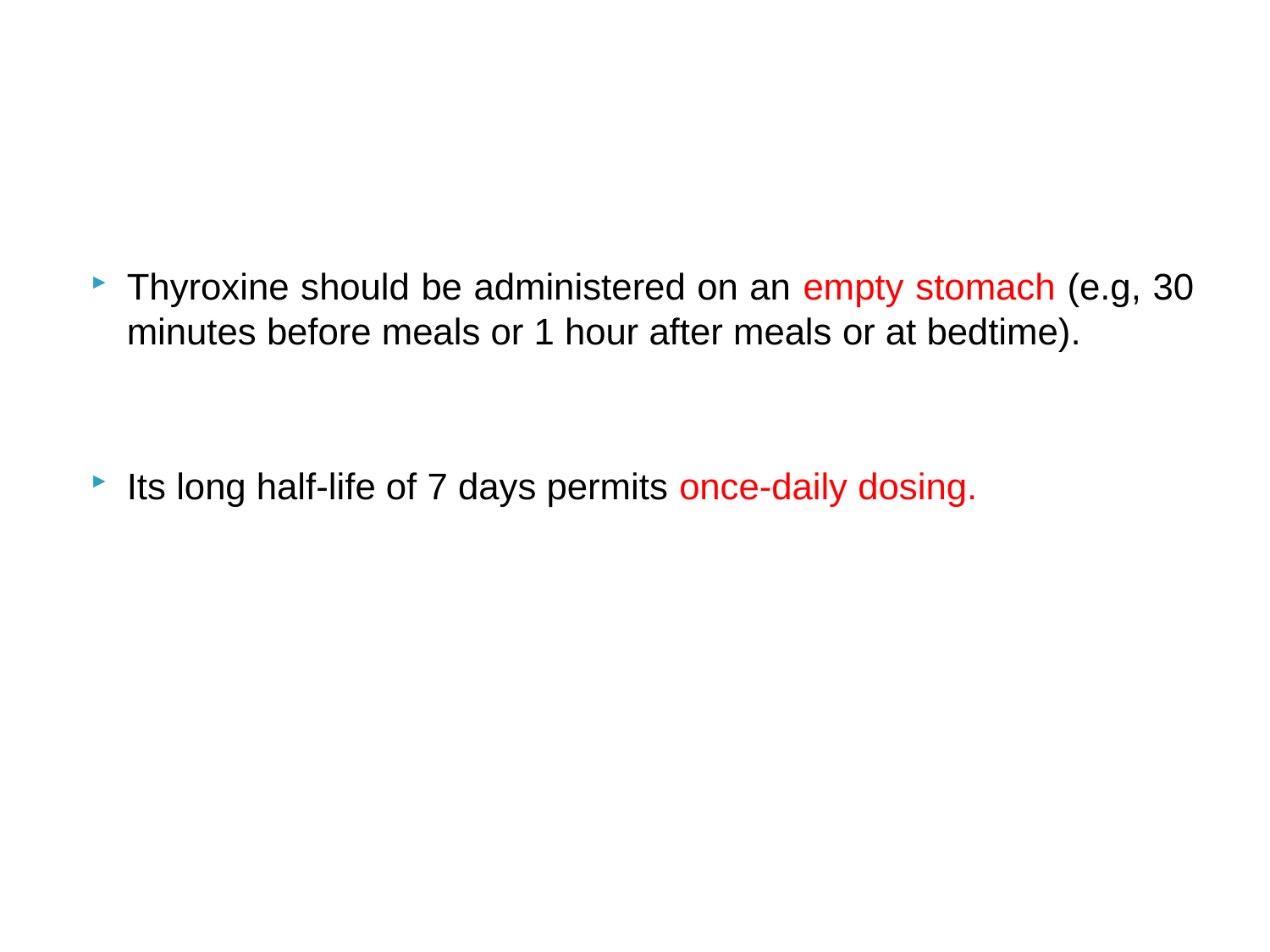

Thyroxine should be administered on an empty stomach (e.g, 30 minutes before meals or 1 hour after meals or at bedtime).

Its long half-life of 7 days permits once-daily dosing.